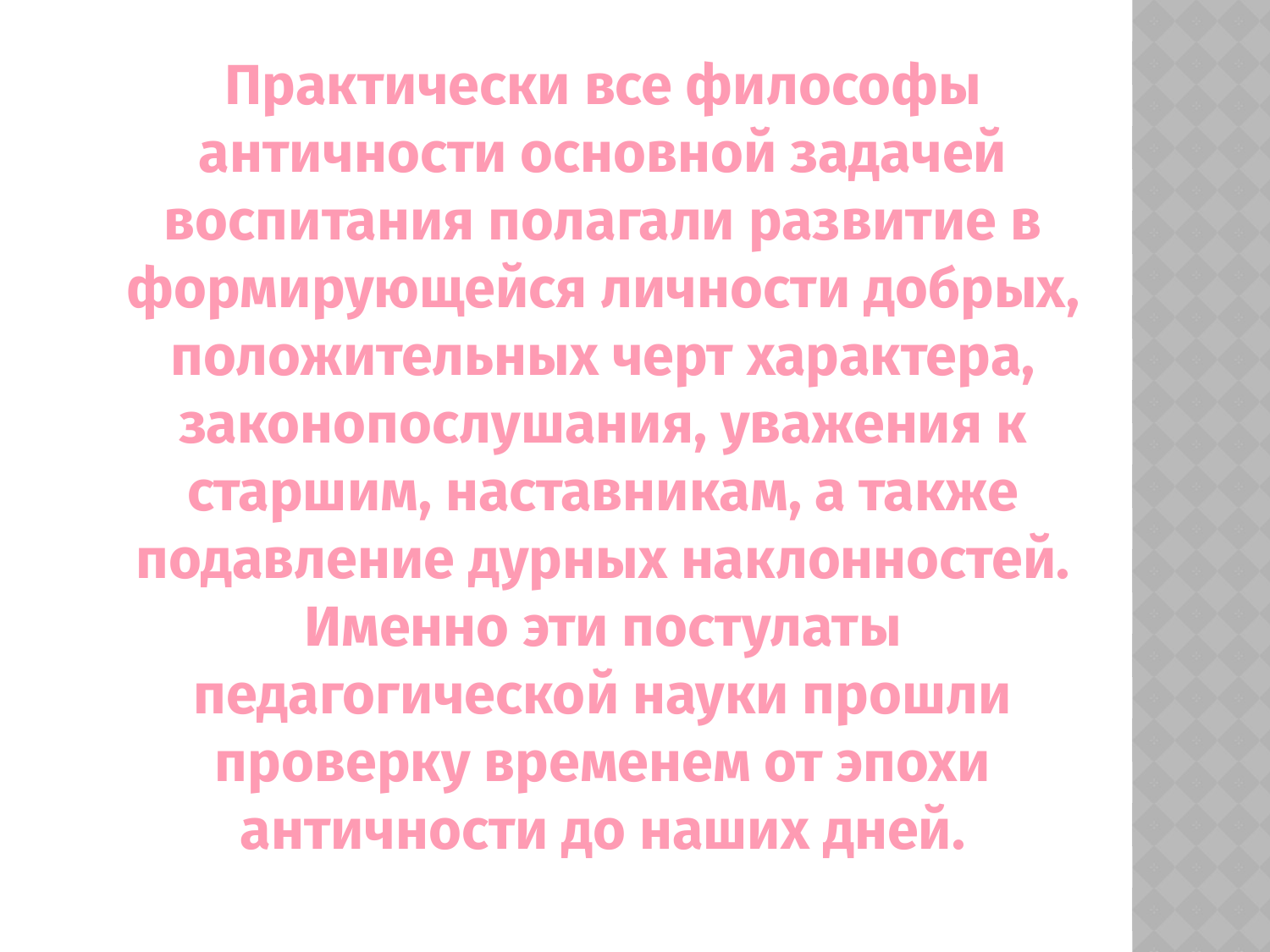

Практически все философы античности основной задачей воспитания полагали развитие в формирующейся личности добрых, положительных черт характера, законопослушания, уважения к старшим, наставникам, а также подавление дурных наклонностей. Именно эти постулаты педагогической науки прошли проверку временем от эпохи античности до наших дней.